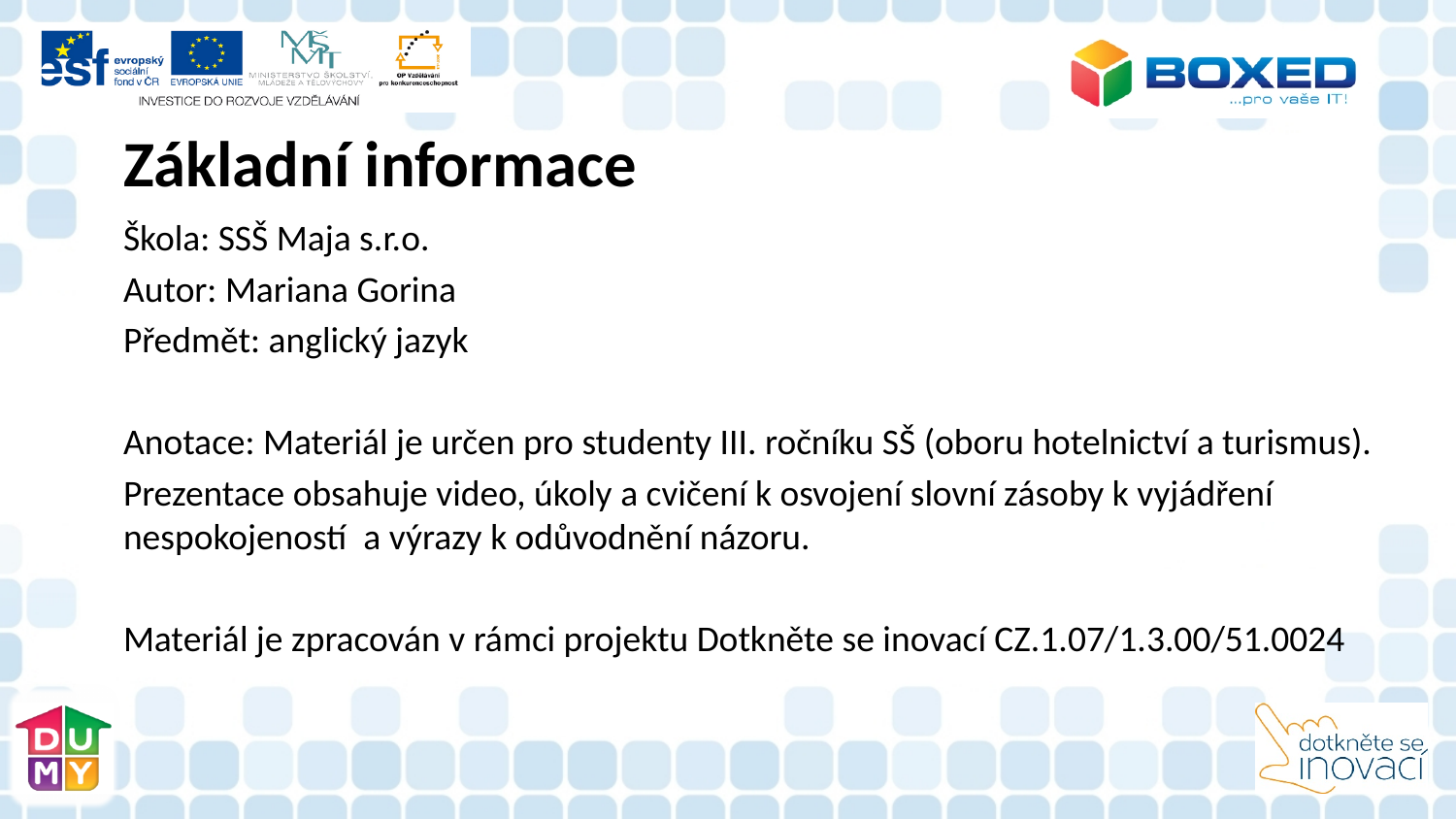

Základní informace
Škola: SSŠ Maja s.r.o.
Autor: Mariana Gorina
Předmět: anglický jazyk

Anotace: Materiál je určen pro studenty III. ročníku SŠ (oboru hotelnictví a turismus).
Prezentace obsahuje video, úkoly a cvičení k osvojení slovní zásoby k vyjádření nespokojeností  a výrazy k odůvodnění názoru.

Materiál je zpracován v rámci projektu Dotkněte se inovací CZ.1.07/1.3.00/51.0024